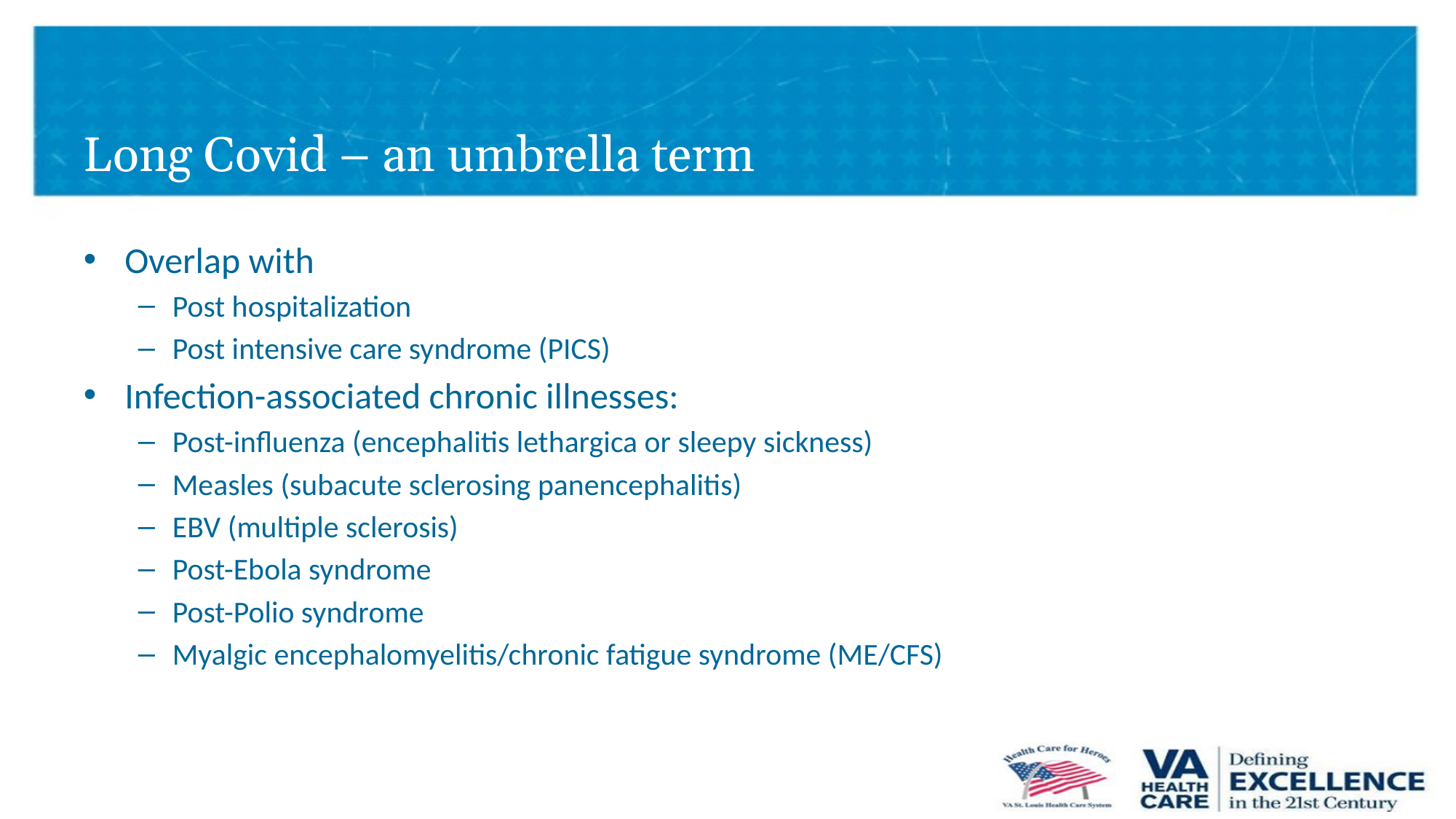

# Long Covid – an umbrella term
Overlap with
Post hospitalization
Post intensive care syndrome (PICS)
Infection-associated chronic illnesses:
Post-influenza (encephalitis lethargica or sleepy sickness)
Measles (subacute sclerosing panencephalitis)
EBV (multiple sclerosis)
Post-Ebola syndrome
Post-Polio syndrome
Myalgic encephalomyelitis/chronic fatigue syndrome (ME/CFS)